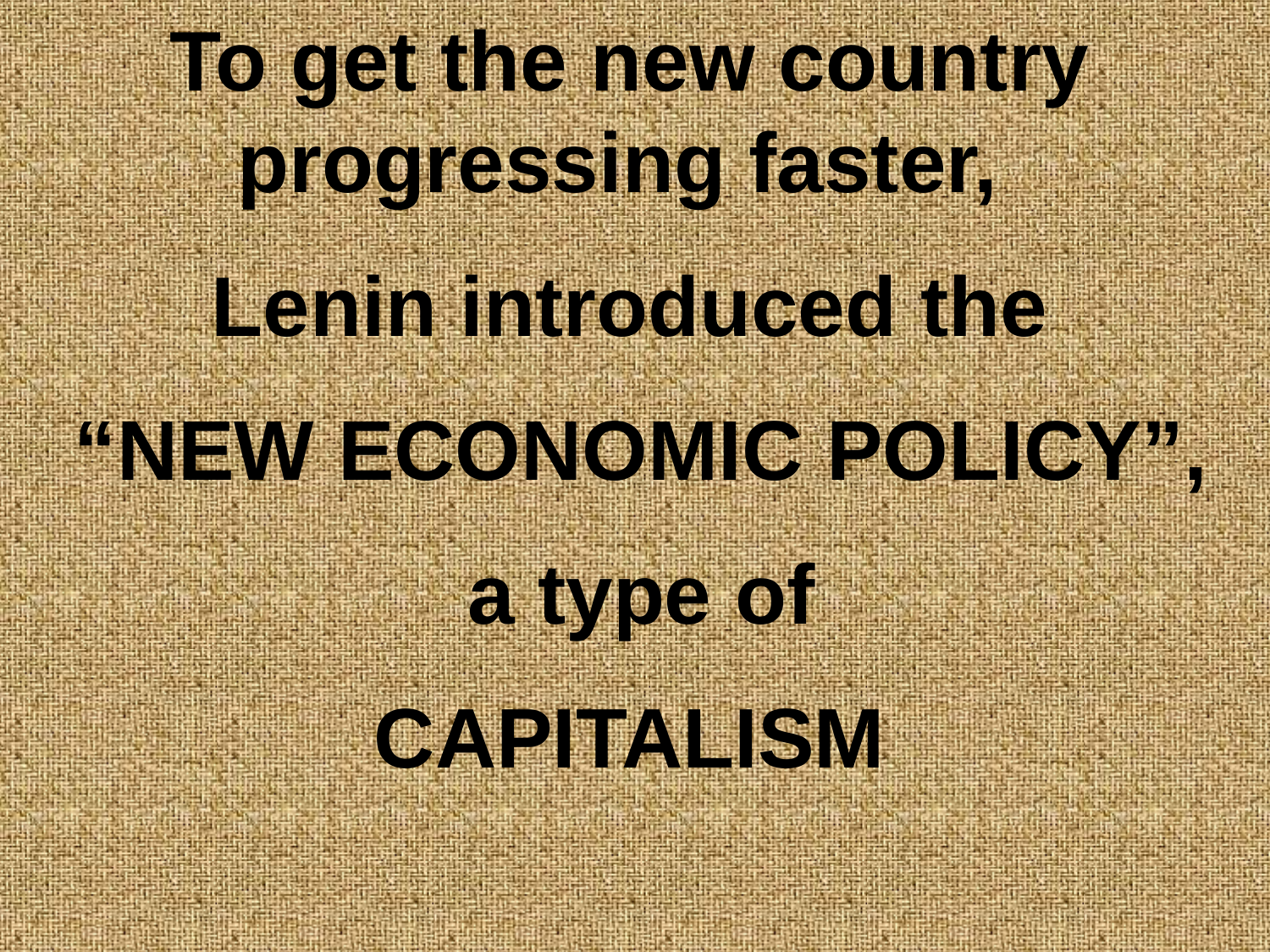

To get the new country progressing faster,
Lenin introduced the
 “NEW ECONOMIC POLICY”,
  a type of
CAPITALISM